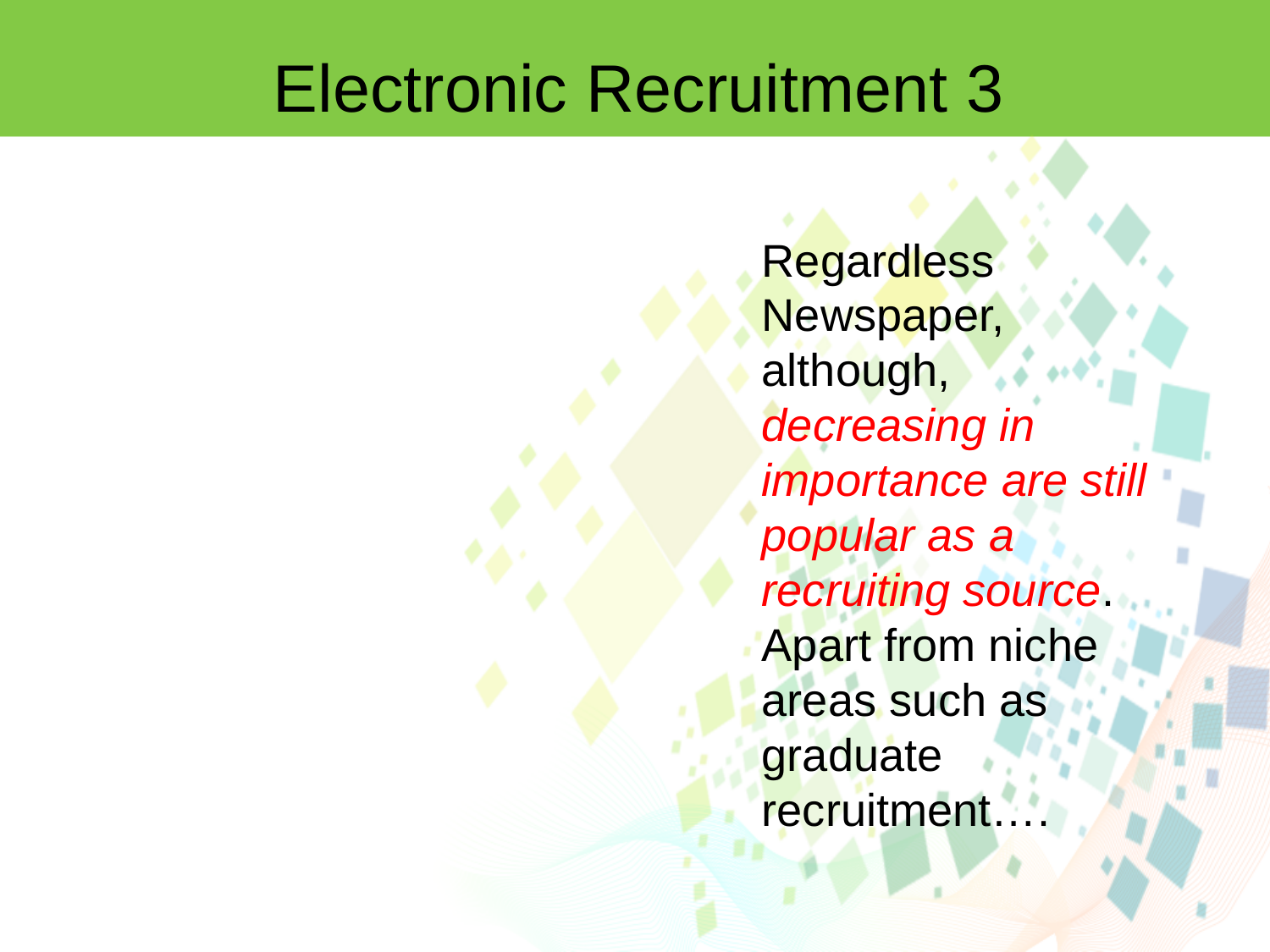

Electronic Recruitment 3
Regardless Newspaper, although, decreasing in importance are still popular as a recruiting source. Apart from niche areas such as graduate recruitment….